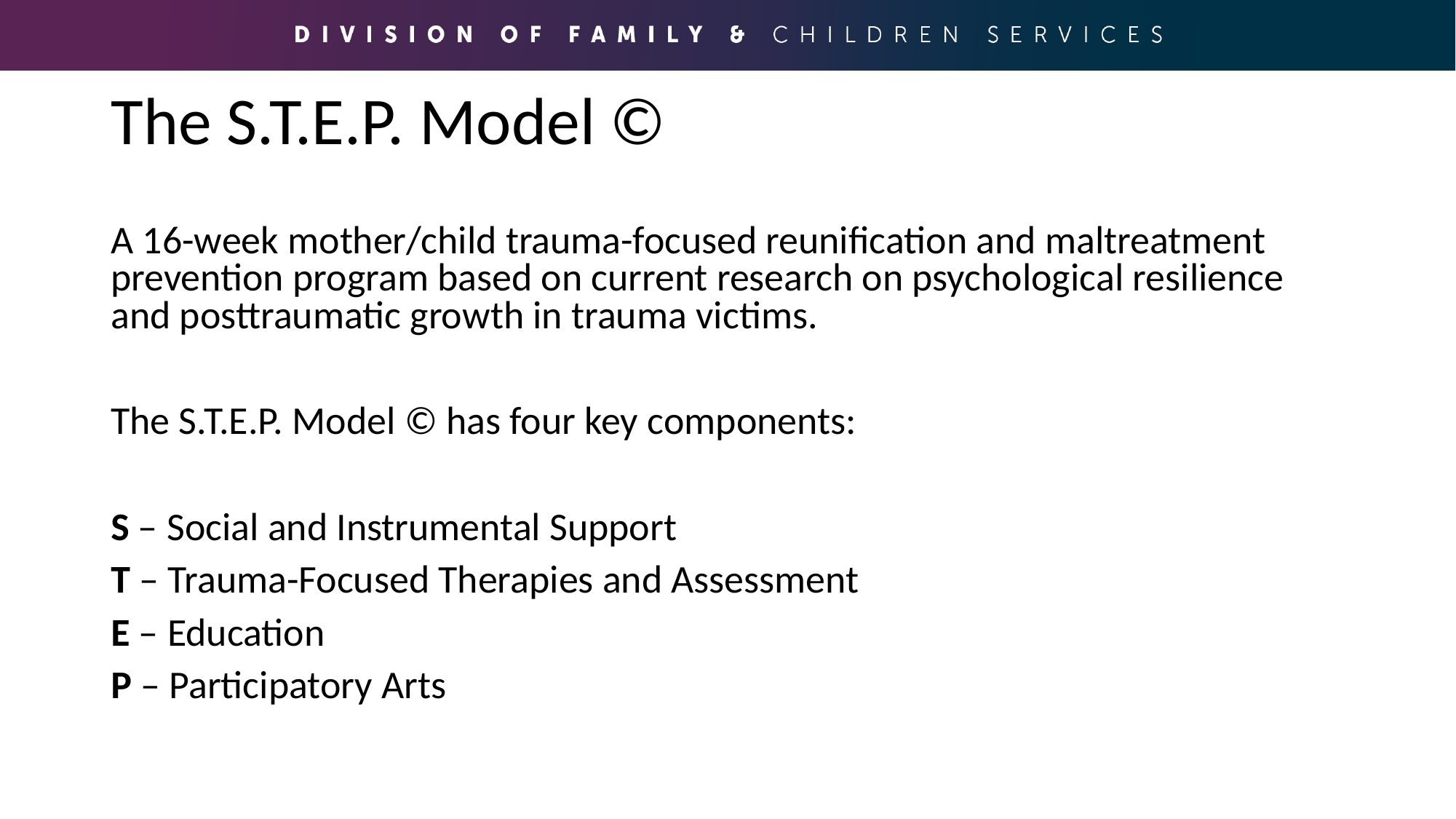

# The S.T.E.P. Model ©
A 16-week mother/child trauma-focused reunification and maltreatment prevention program based on current research on psychological resilience and posttraumatic growth in trauma victims.

The S.T.E.P. Model © has four key components:

S – Social and Instrumental Support
T – Trauma-Focused Therapies and Assessment
E – Education
P – Participatory Arts